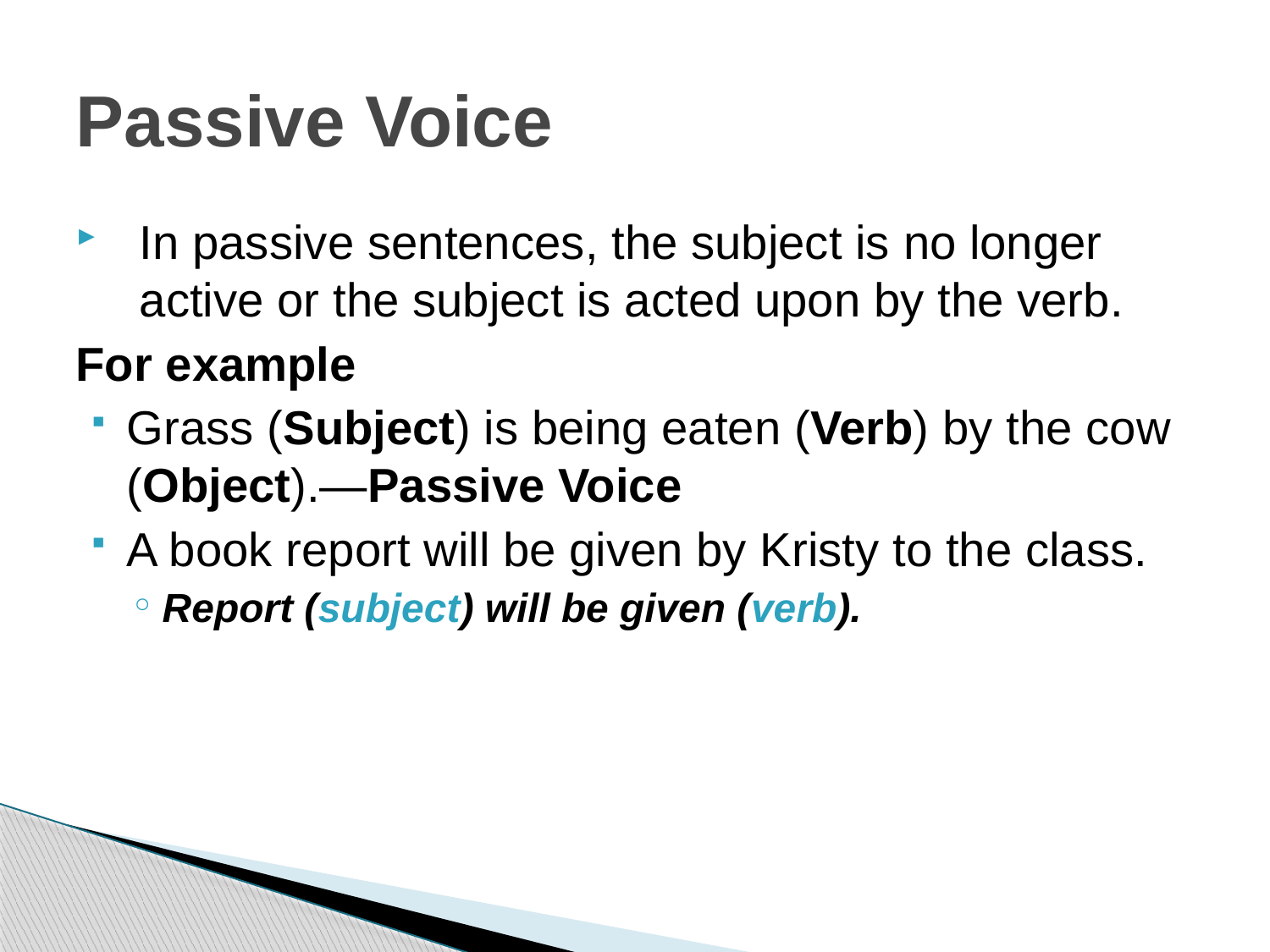

# Passive Voice
In passive sentences, the subject is no longer active or the subject is acted upon by the verb.
For example
Grass (Subject) is being eaten (Verb) by the cow (Object).—Passive Voice
A book report will be given by Kristy to the class.
Report (subject) will be given (verb).